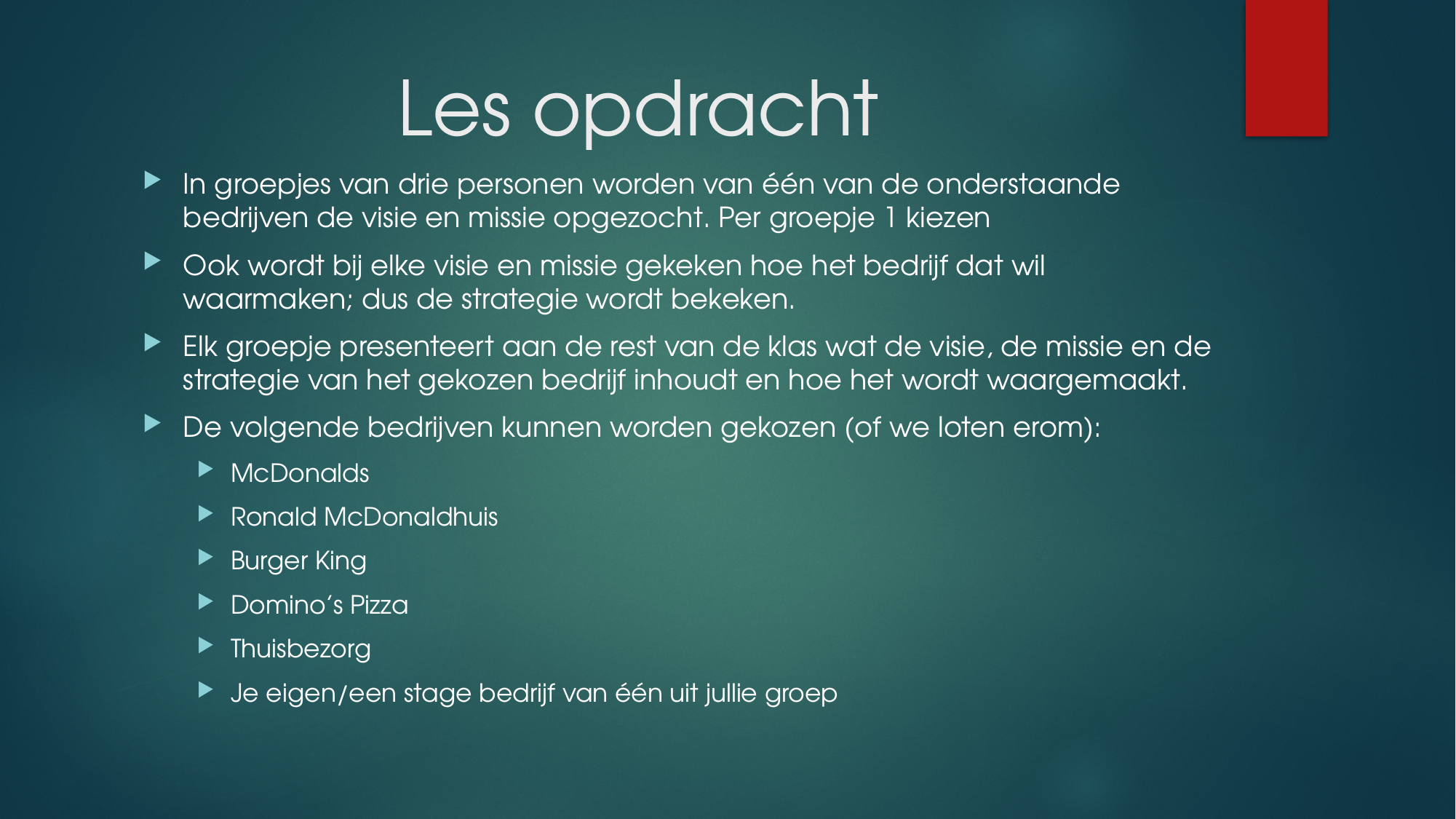

# Les opdracht
In groepjes van drie personen worden van één van de onderstaande bedrijven de visie en missie opgezocht. Per groepje 1 kiezen
Ook wordt bij elke visie en missie gekeken hoe het bedrijf dat wil waarmaken; dus de strategie wordt bekeken.
Elk groepje presenteert aan de rest van de klas wat de visie, de missie en de strategie van het gekozen bedrijf inhoudt en hoe het wordt waargemaakt.
De volgende bedrijven kunnen worden gekozen (of we loten erom):
McDonalds
Ronald McDonaldhuis
Burger King
Domino’s Pizza
Thuisbezorg
Je eigen/een stage bedrijf van één uit jullie groep